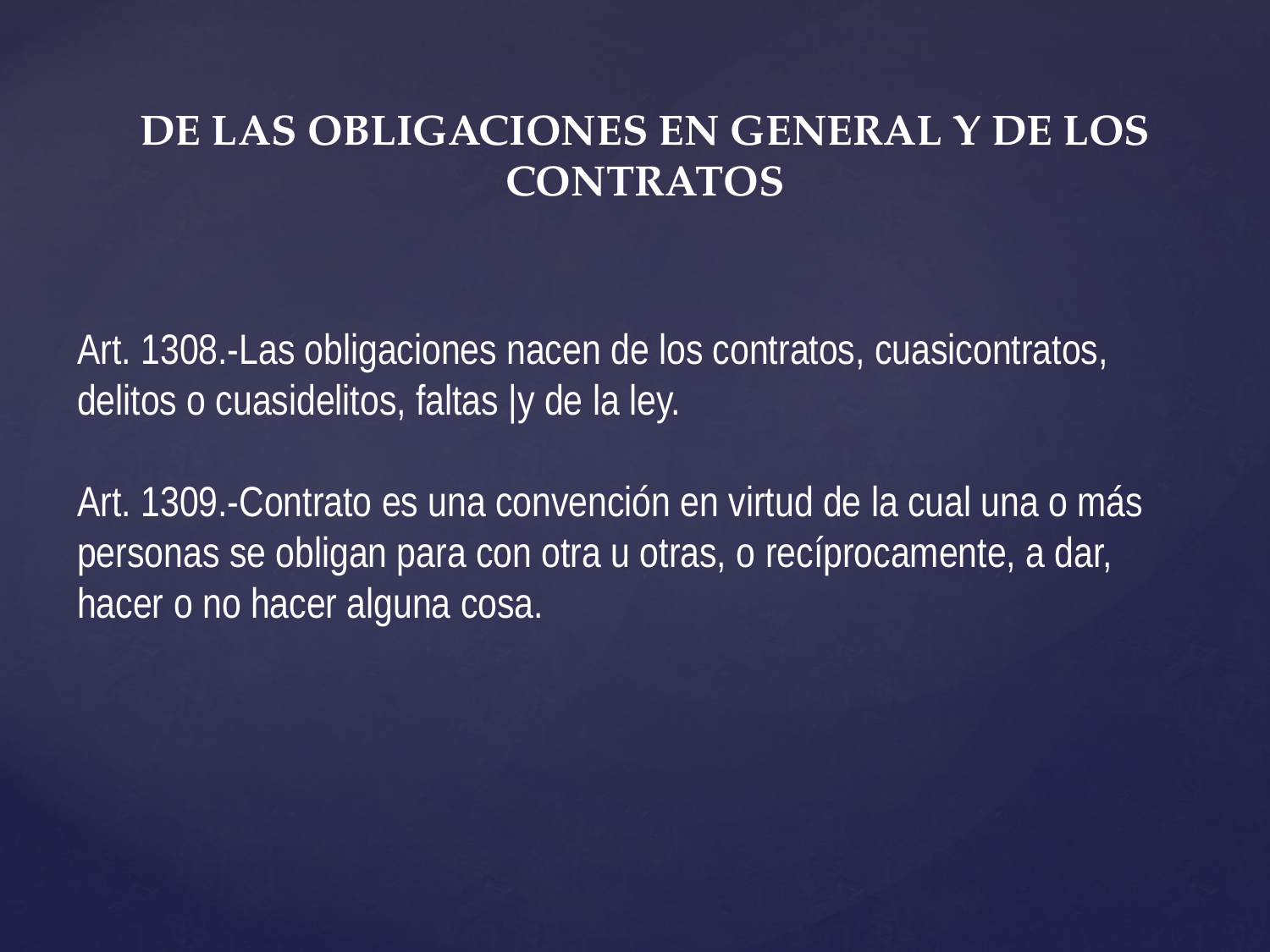

DE LAS OBLIGACIONES EN GENERAL Y DE LOS CONTRATOS
Art. 1308.-Las obligaciones nacen de los contratos, cuasicontratos, delitos o cuasidelitos, faltas |y de la ley.

Art. 1309.-Contrato es una convención en virtud de la cual una o más personas se obligan para con otra u otras, o recíprocamente, a dar, hacer o no hacer alguna cosa.